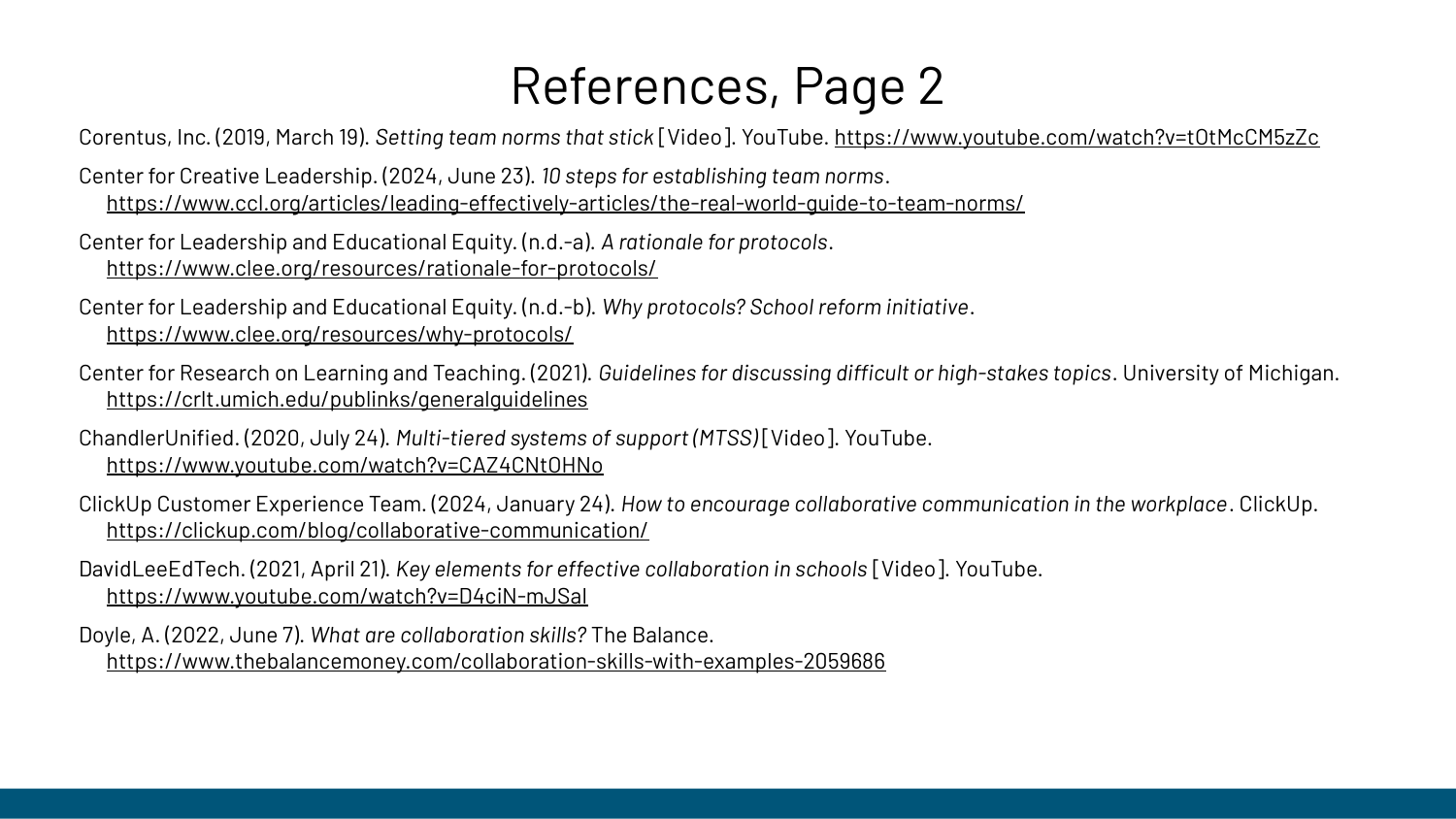

References, Page 2
Corentus, Inc. (2019, March 19). Setting team norms that stick [Video]. YouTube. https://www.youtube.com/watch?v=tOtMcCM5zZc
Center for Creative Leadership. (2024, June 23). 10 steps for establishing team norms. https://www.ccl.org/articles/leading-effectively-articles/the-real-world-guide-to-team-norms/
Center for Leadership and Educational Equity. (n.d.-a). A rationale for protocols. https://www.clee.org/resources/rationale-for-protocols/
Center for Leadership and Educational Equity. (n.d.-b). Why protocols? School reform initiative. https://www.clee.org/resources/why-protocols/
Center for Research on Learning and Teaching. (2021). Guidelines for discussing difficult or high-stakes topics. University of Michigan. https://crlt.umich.edu/publinks/generalguidelines
ChandlerUnified. (2020, July 24). Multi-tiered systems of support (MTSS) [Video]. YouTube. https://www.youtube.com/watch?v=CAZ4CNtOHNo
ClickUp Customer Experience Team. (2024, January 24). How to encourage collaborative communication in the workplace. ClickUp. https://clickup.com/blog/collaborative-communication/
DavidLeeEdTech. (2021, April 21). Key elements for effective collaboration in schools [Video]. YouTube. https://www.youtube.com/watch?v=D4ciN-mJSaI
Doyle, A. (2022, June 7). What are collaboration skills? The Balance. https://www.thebalancemoney.com/collaboration-skills-with-examples-2059686